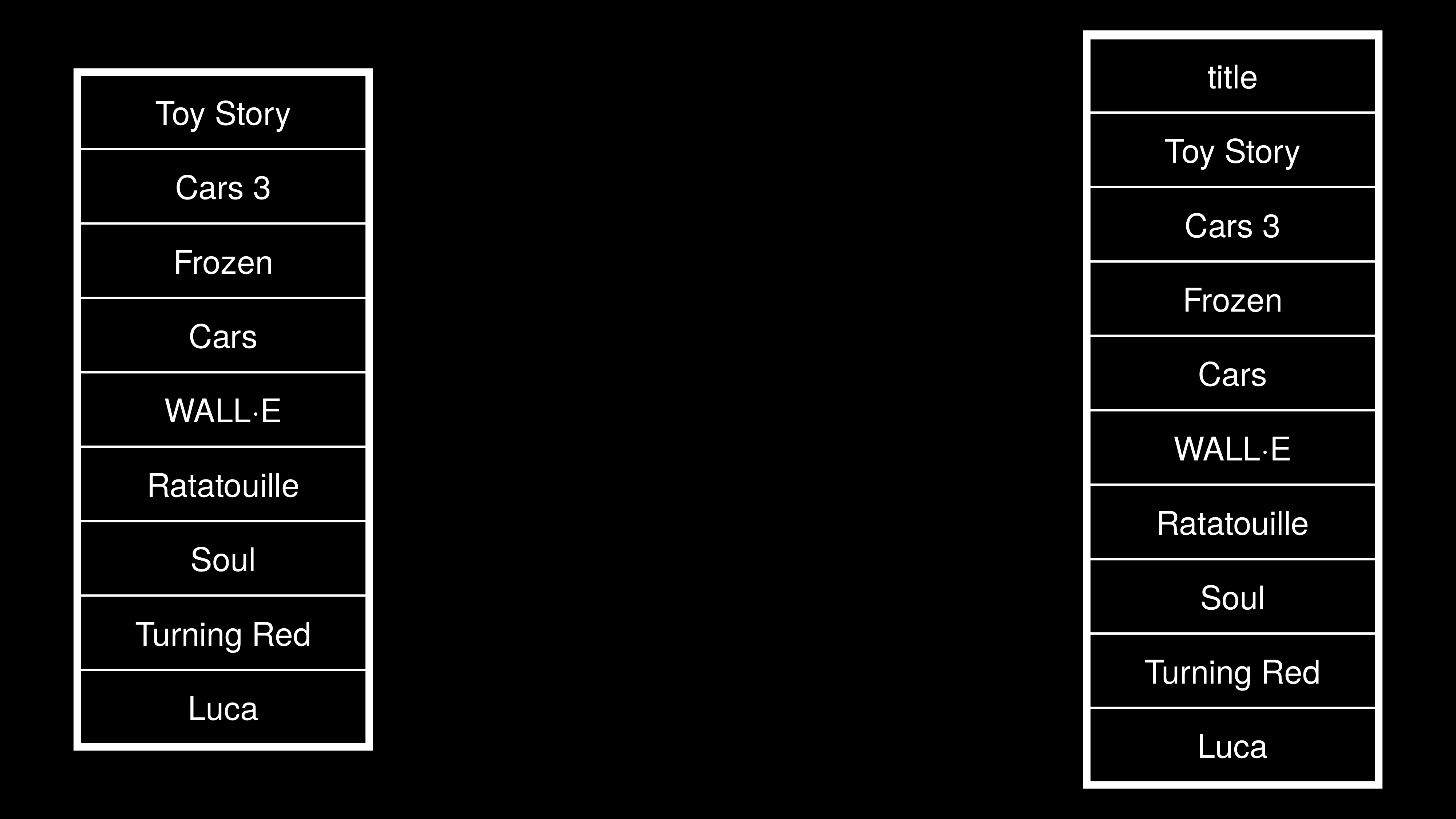

title

Toy Story
Toy Story
Cars 3
Cars 3
Frozen
Frozen
Cars
Cars
WALL·E
WALL·E
Ratatouille
Ratatouille
Soul
Soul
Turning Red
Turning Red
Luca
Luca